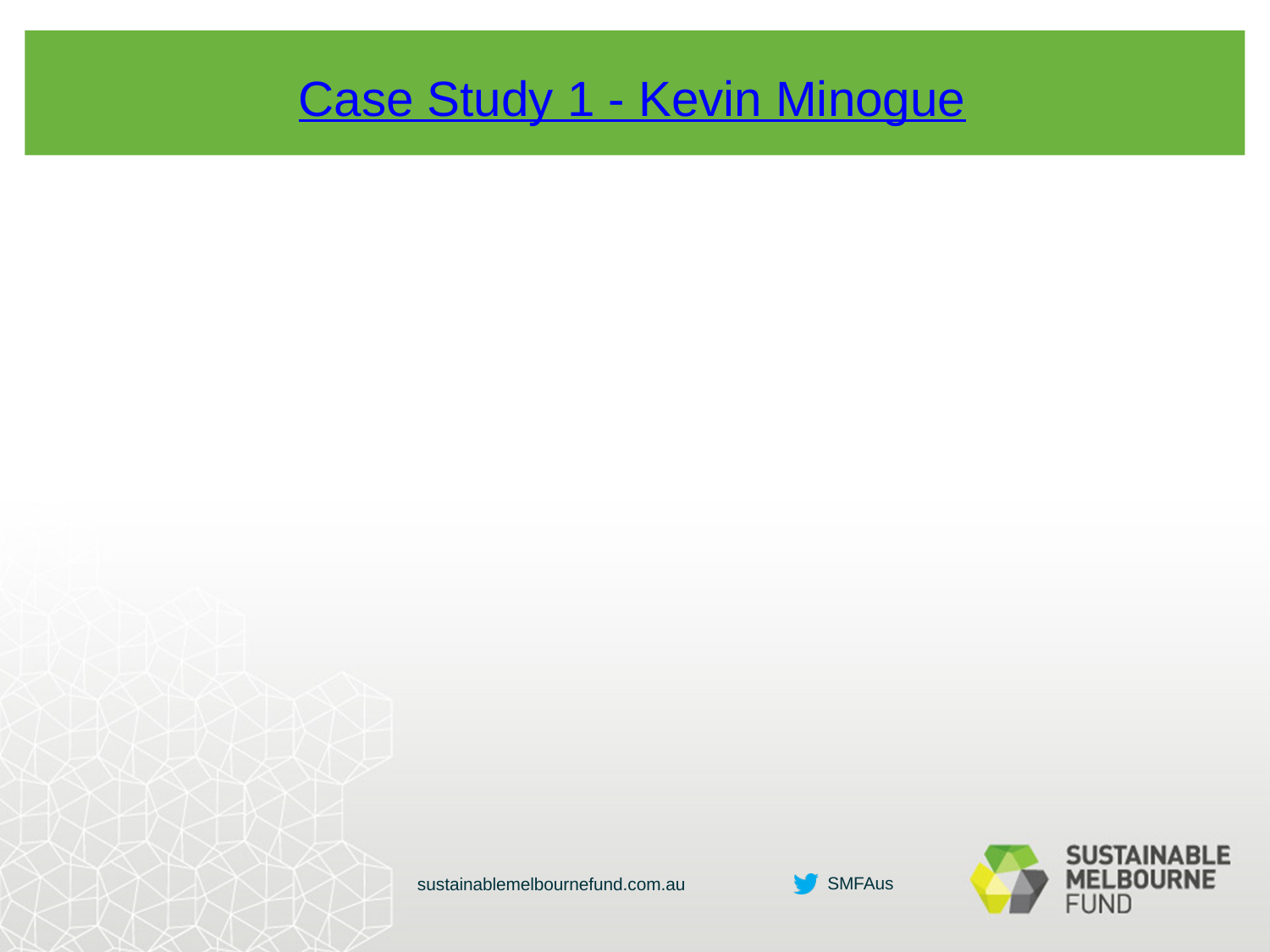

# Case Study 1 - Kevin Minogue